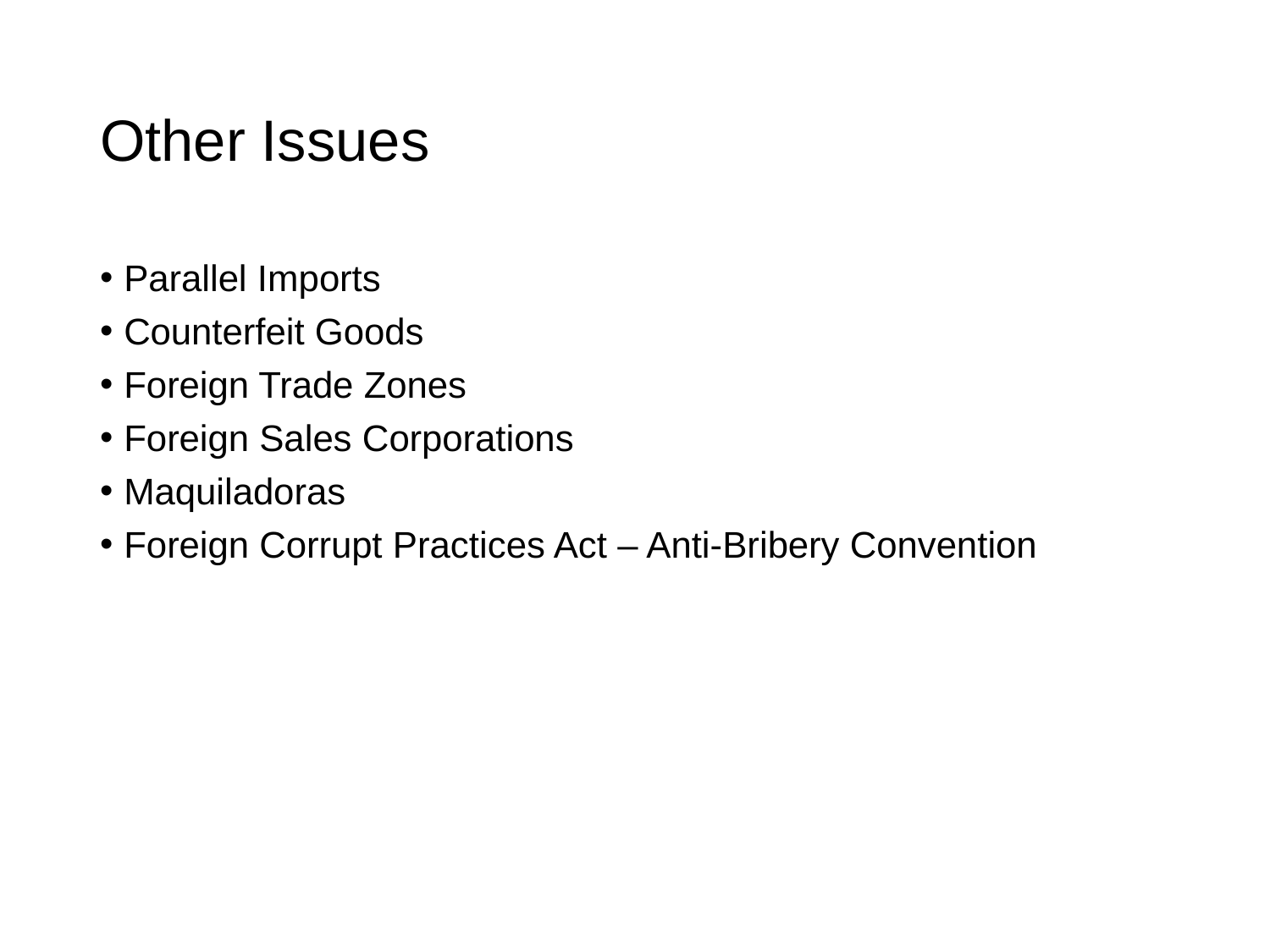

# Other Issues
Parallel Imports
Counterfeit Goods
Foreign Trade Zones
Foreign Sales Corporations
Maquiladoras
Foreign Corrupt Practices Act – Anti-Bribery Convention